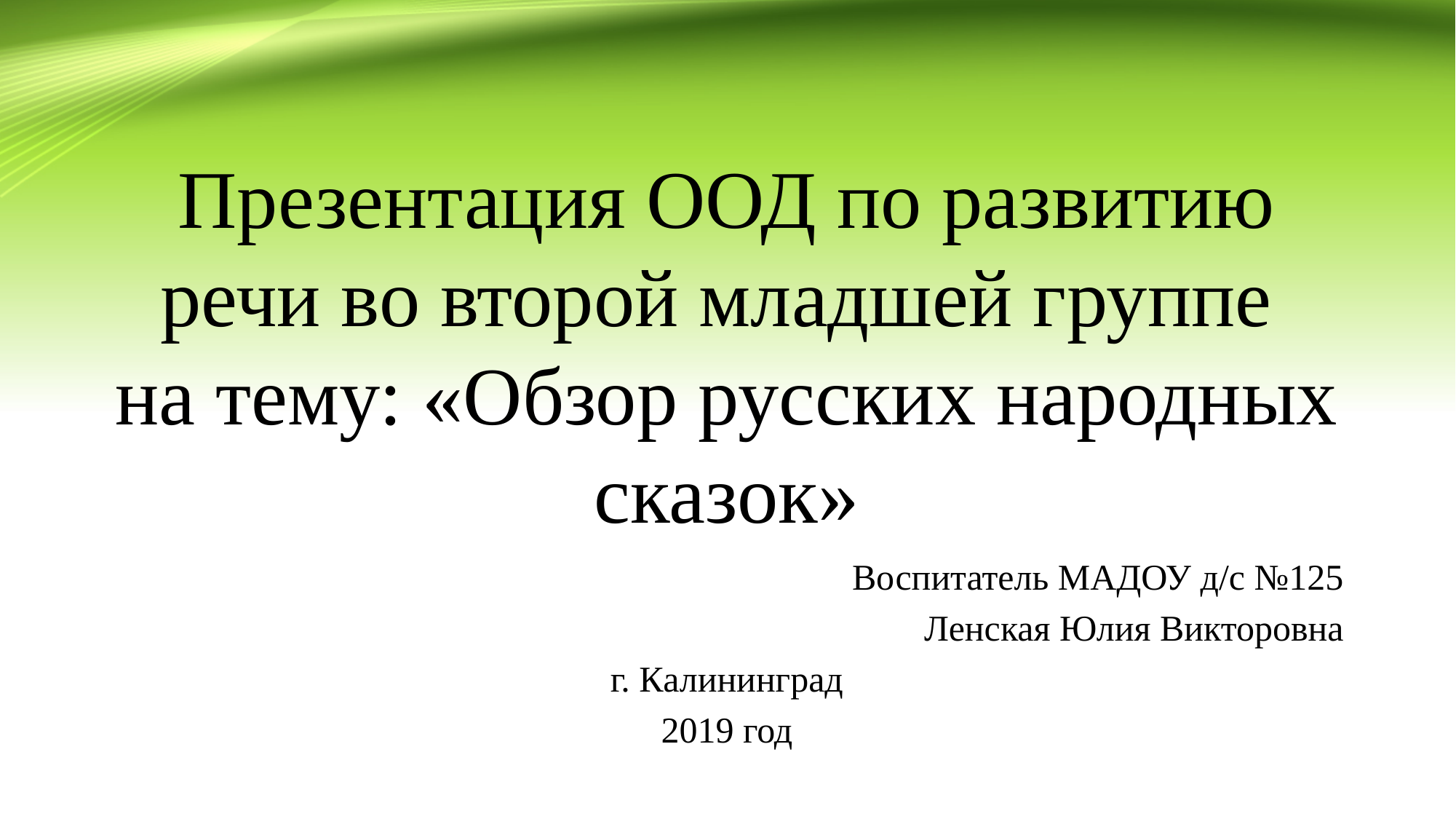

# Презентация ООД по развитию речи во второй младшей группе на тему: «Обзор русских народных сказок»
Воспитатель МАДОУ д/с №125
Ленская Юлия Викторовна
г. Калининград
2019 год